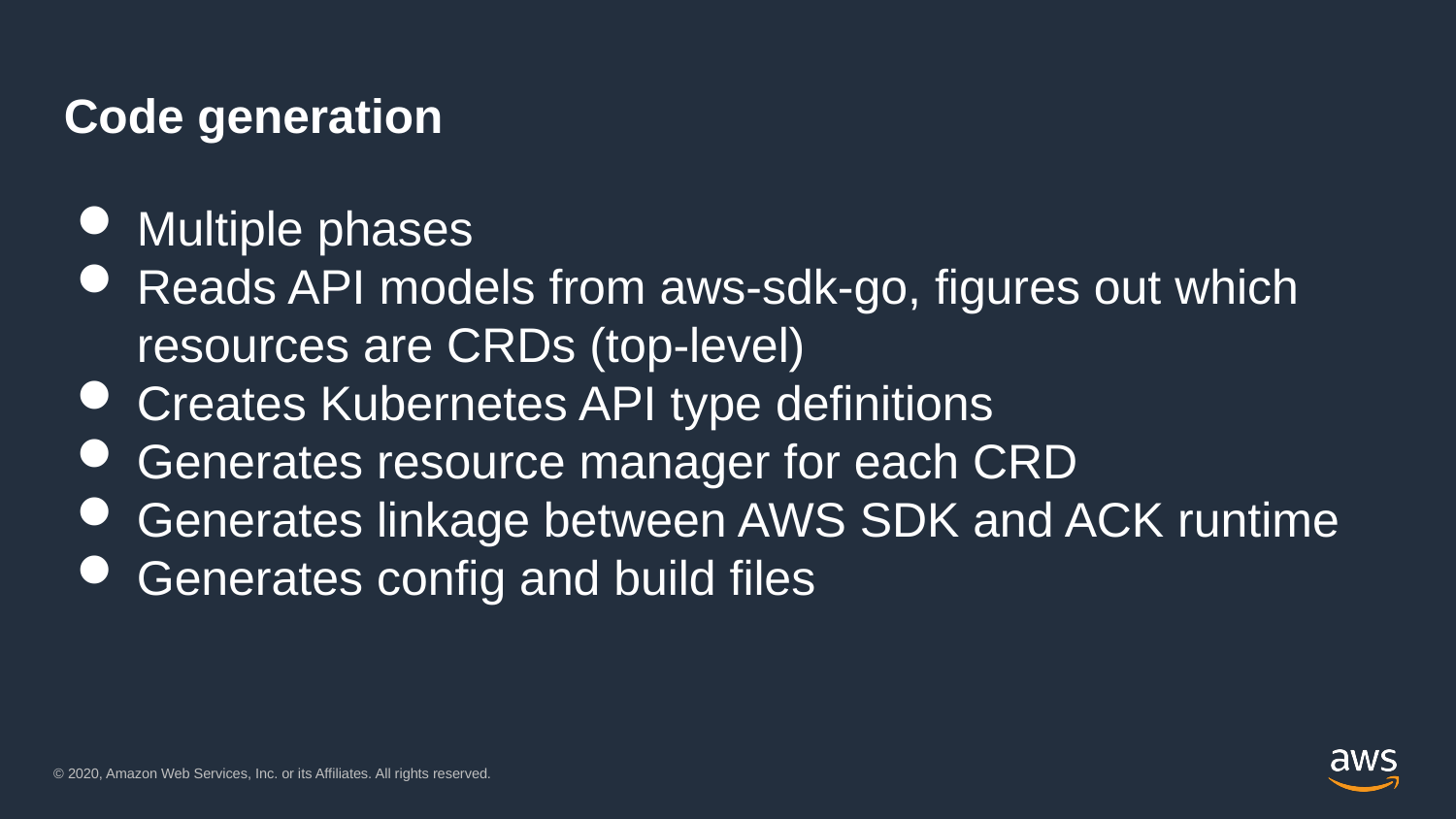

Code generation
Multiple phases
Reads API models from aws-sdk-go, figures out which resources are CRDs (top-level)
Creates Kubernetes API type definitions
Generates resource manager for each CRD
Generates linkage between AWS SDK and ACK runtime
Generates config and build files